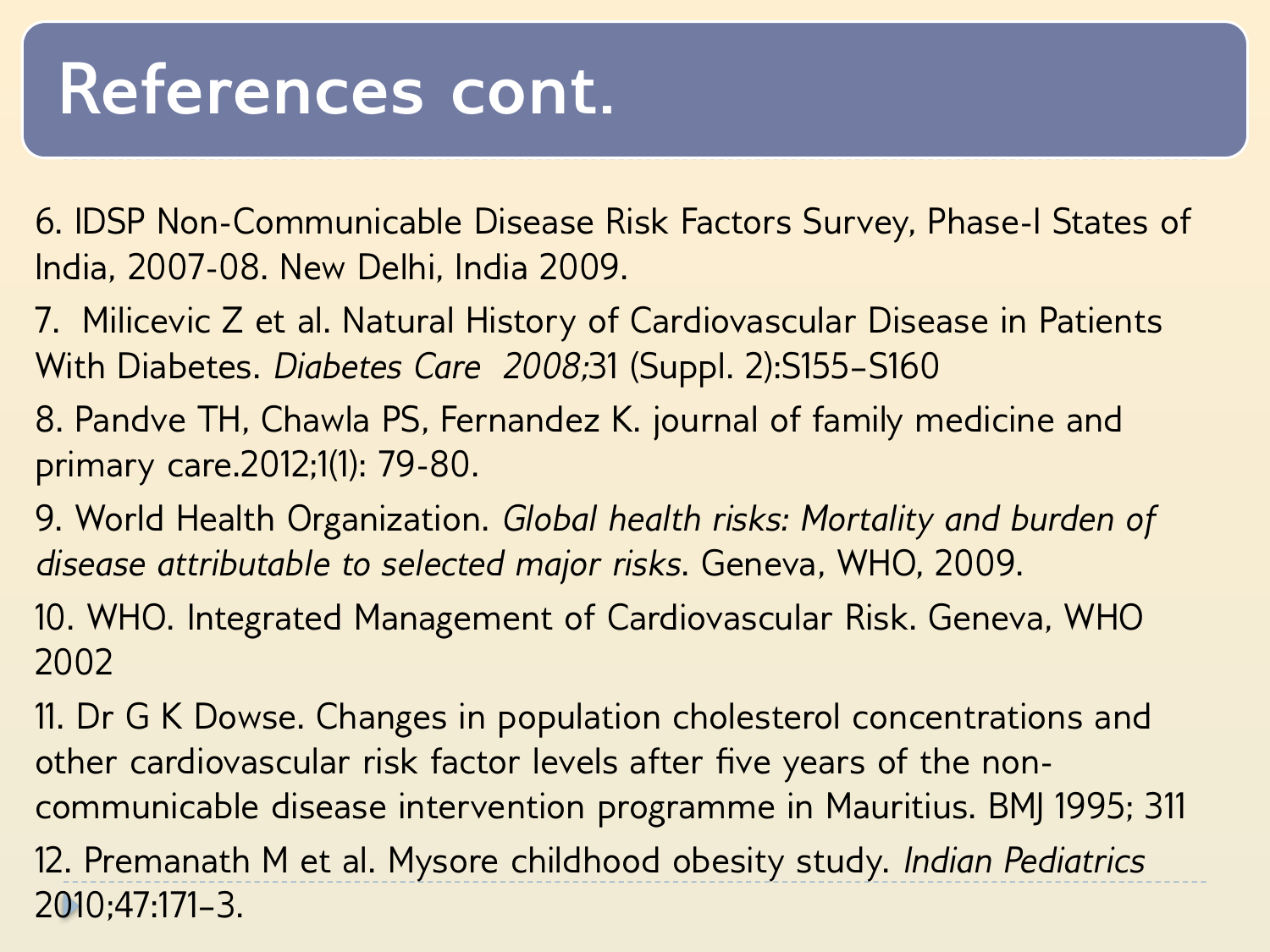

References cont.
6. IDSP Non-Communicable Disease Risk Factors Survey, Phase-I States of India, 2007-08. New Delhi, India 2009.
7.  Milicevic Z et al. Natural History of Cardiovascular Disease in Patients With Diabetes. Diabetes Care  2008;31 (Suppl. 2):S155–S160
8. Pandve TH, Chawla PS, Fernandez K. journal of family medicine and primary care.2012;1(1): 79-80.
9. World Health Organization. Global health risks: Mortality and burden of disease attributable to selected major risks. Geneva, WHO, 2009.
10. WHO. Integrated Management of Cardiovascular Risk. Geneva, WHO 2002
11. Dr G K Dowse. Changes in population cholesterol concentrations and other cardiovascular risk factor levels after five years of the non-communicable disease intervention programme in Mauritius. BMJ 1995; 311
12. Premanath M et al. Mysore childhood obesity study. Indian Pediatrics 2010;47:171–3.